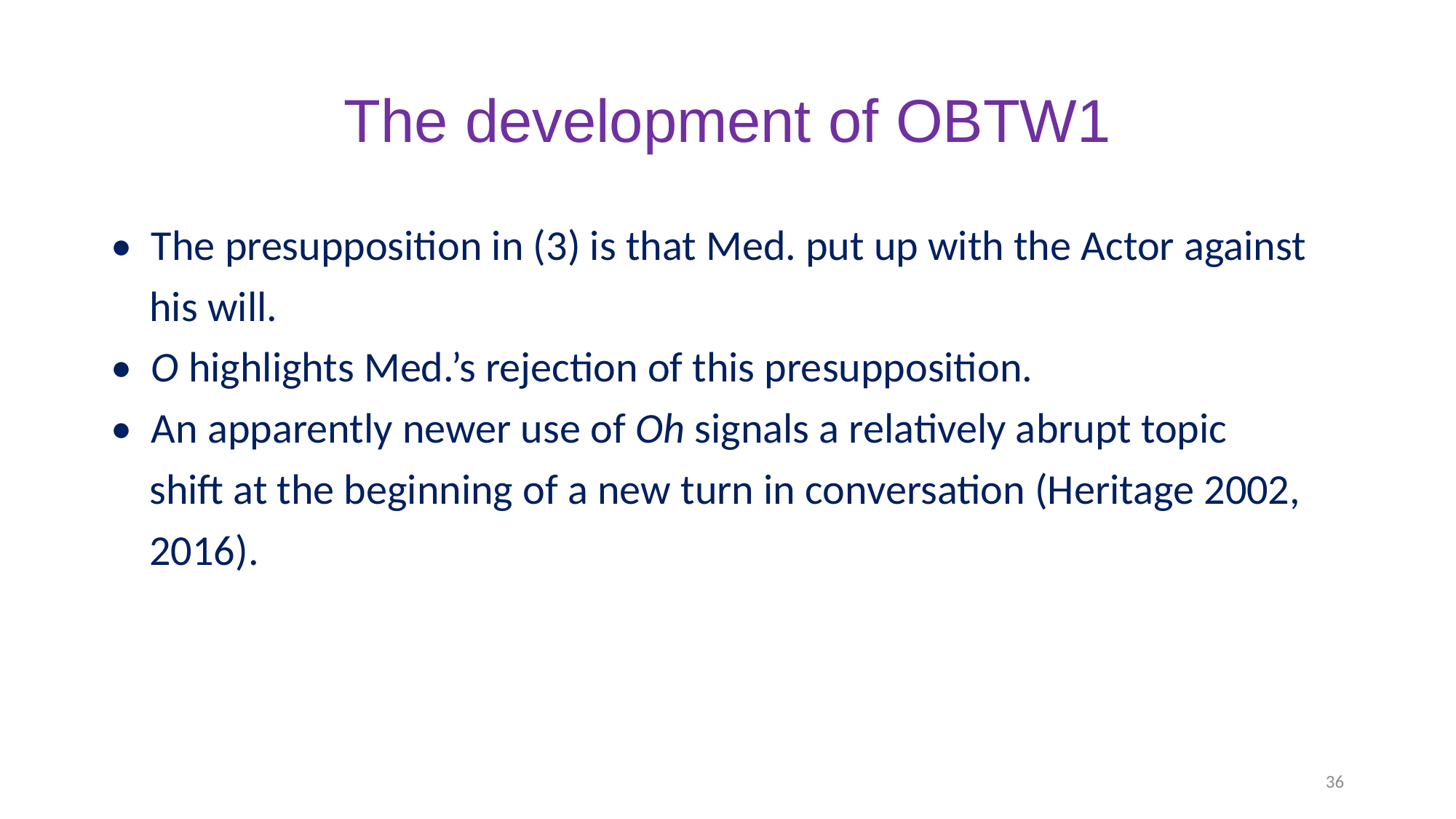

# The development of OBTW1
•  The presupposition in (3) is that Med. put up with the Actor against
    his will.
•  O highlights Med.’s rejection of this presupposition.
•  An apparently newer use of Oh signals a relatively abrupt topic
    shift at the beginning of a new turn in conversation (Heritage 2002,
    2016).

36